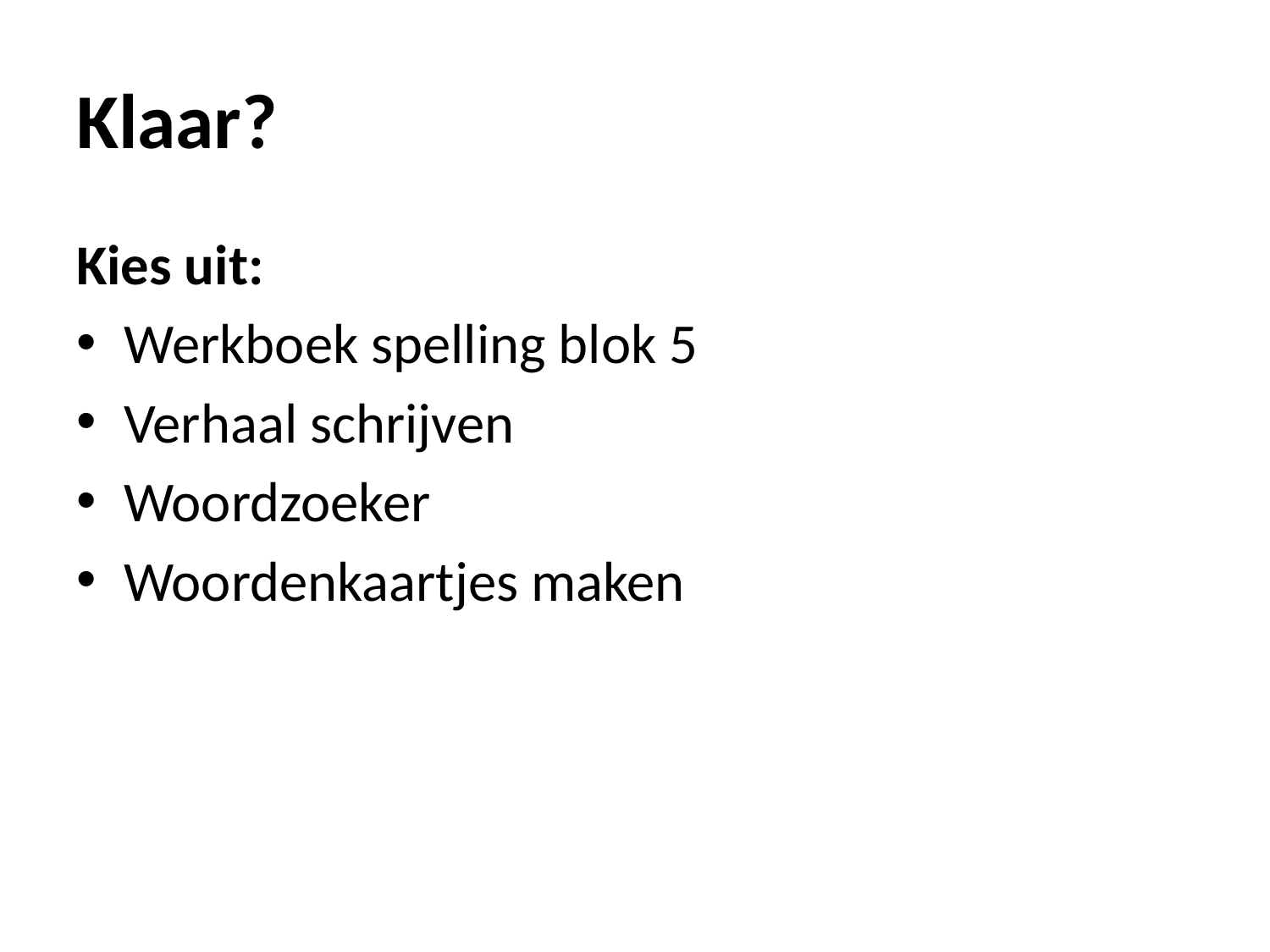

# Klaar?
Kies uit:
Werkboek spelling blok 5
Verhaal schrijven
Woordzoeker
Woordenkaartjes maken